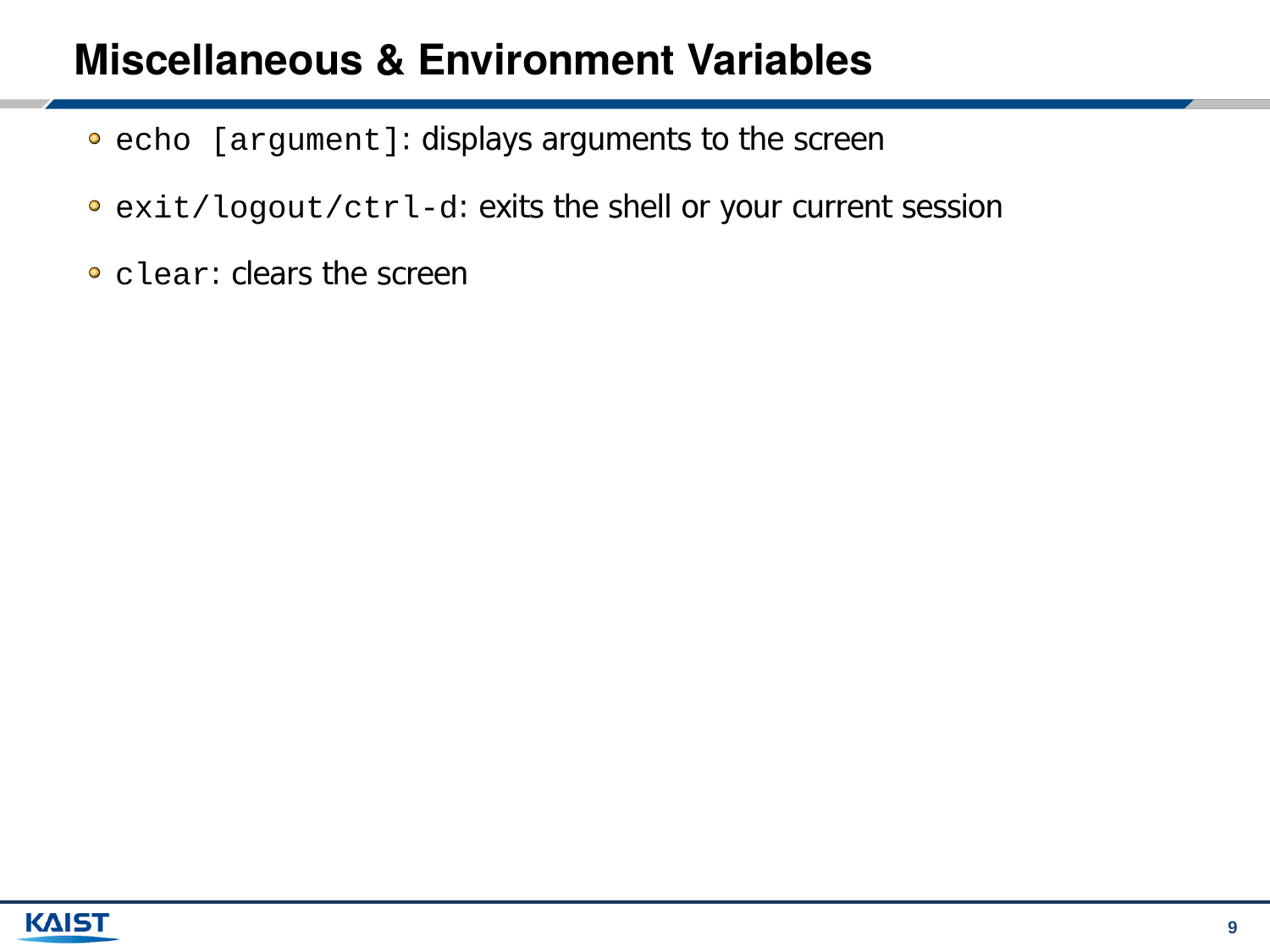

# Miscellaneous & Environment Variables
echo [argument]: displays arguments to the screen
exit/logout/ctrl-d: exits the shell or your current session
clear: clears the screen